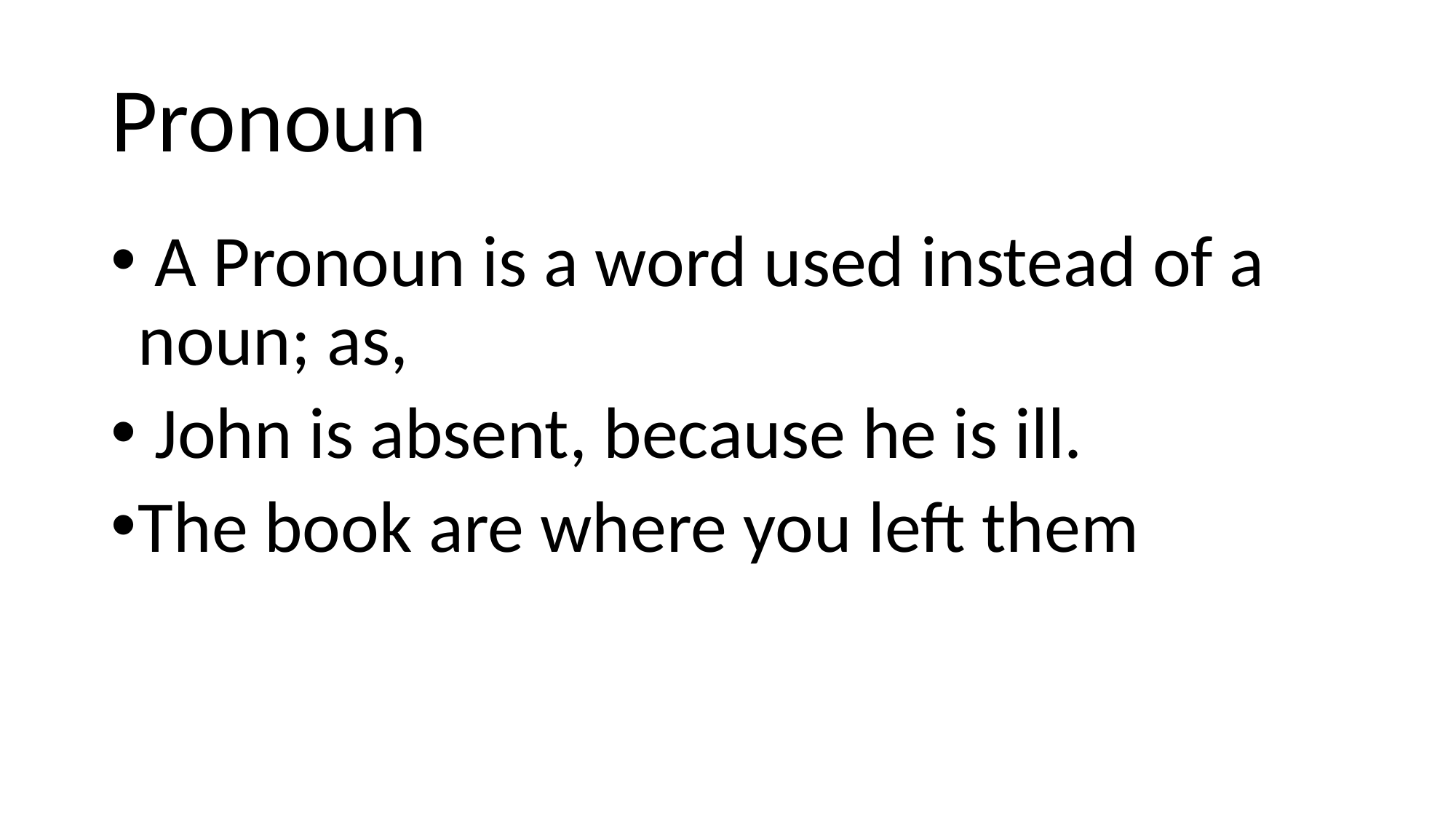

# Pronoun
 A Pronoun is a word used instead of a noun; as,
 John is absent, because he is ill.
The book are where you left them